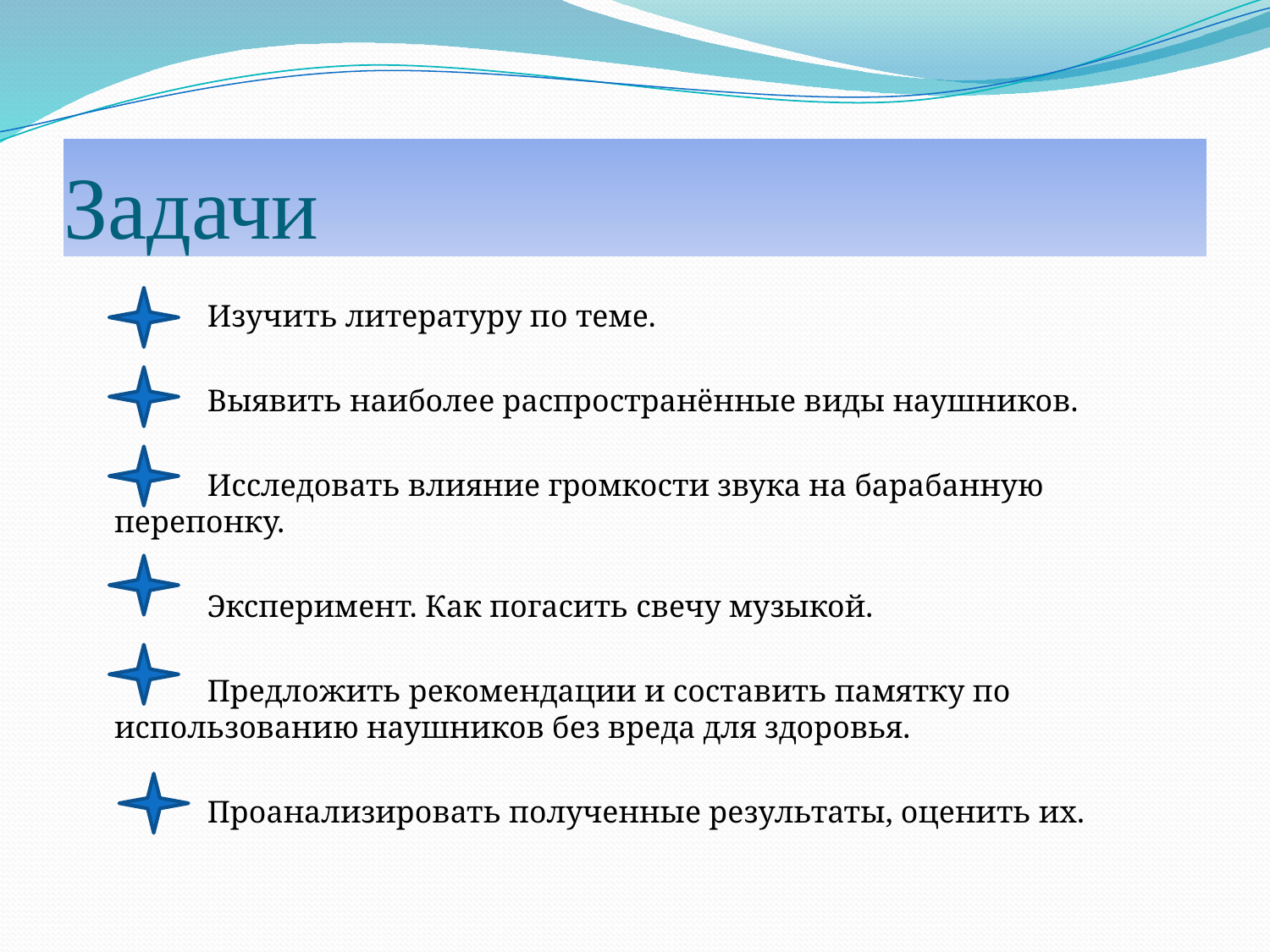

# Задачи

                Изучить литературу по теме.

                Выявить наиболее распространённые виды наушников.

                Исследовать влияние громкости звука на барабанную    перепонку.

                Эксперимент. Как погасить свечу музыкой.

                Предложить рекомендации и составить памятку по использованию наушников без вреда для здоровья.

                Проанализировать полученные результаты, оценить их.